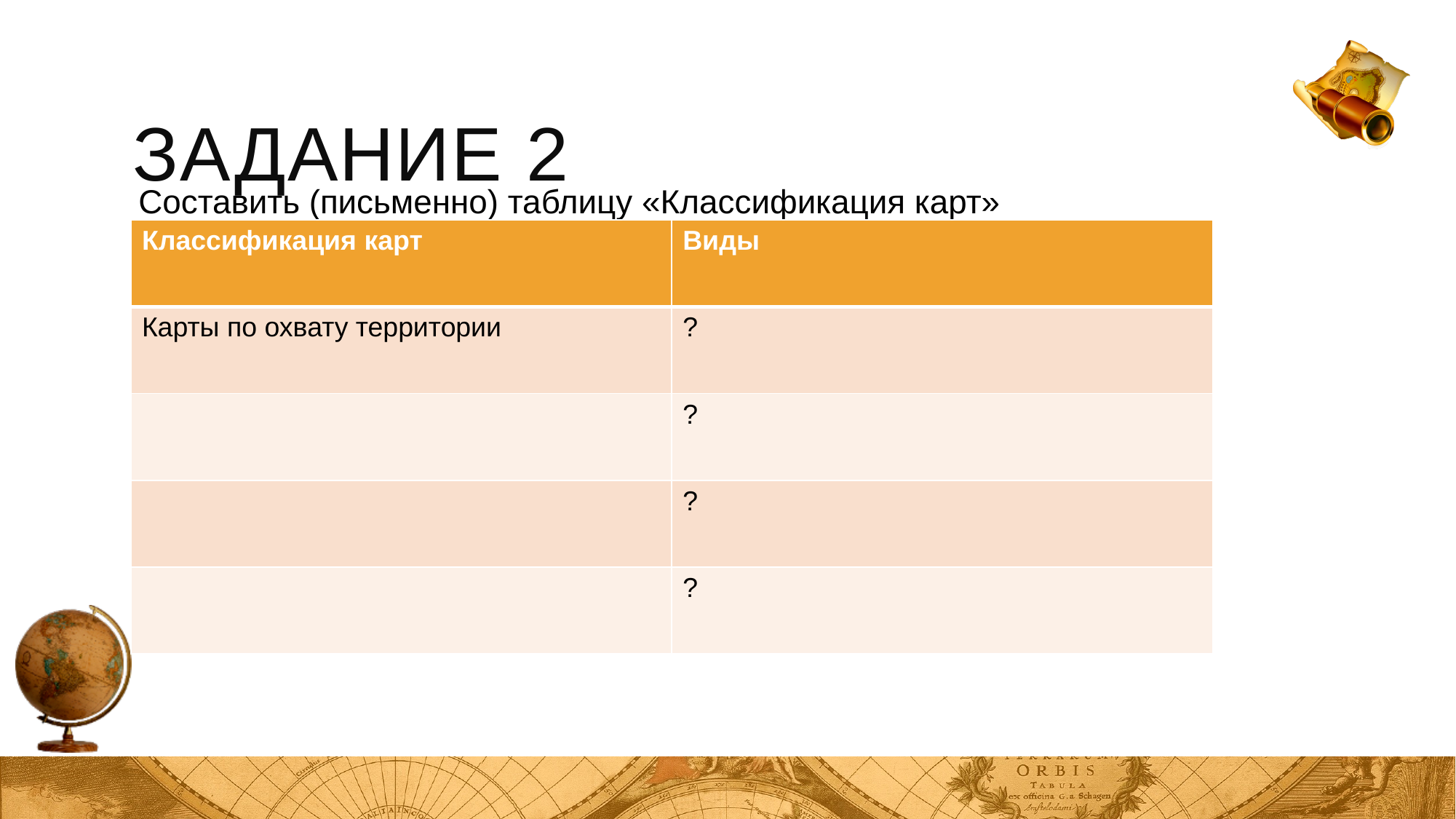

# Задание 2
Составить (письменно) таблицу «Классификация карт»

| Классификация карт | Виды |
| --- | --- |
| Карты по охвату территории | ? |
|  | ? |
|  | ? |
|  | ? |